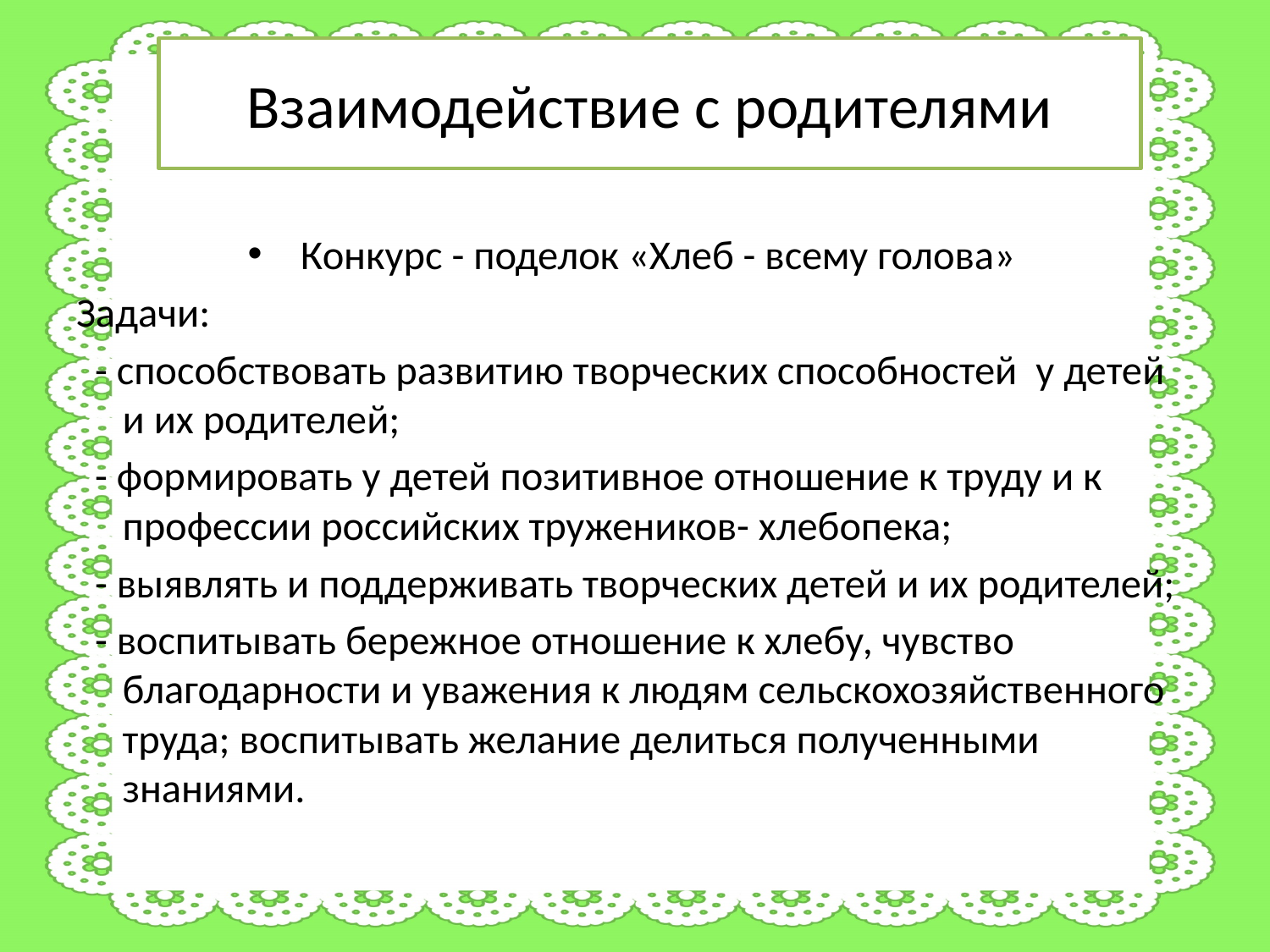

# Взаимодействие с родителями
Конкурс - поделок «Хлеб - всему голова»
Задачи:
  - способствовать развитию творческих способностей  у детей и их родителей;
  - формировать у детей позитивное отношение к труду и к профессии российских тружеников- хлебопека;
  - выявлять и поддерживать творческих детей и их родителей;
  - воспитывать бережное отношение к хлебу, чувство благодарности и уважения к людям сельскохозяйственного труда; воспитывать желание делиться полученными знаниями.